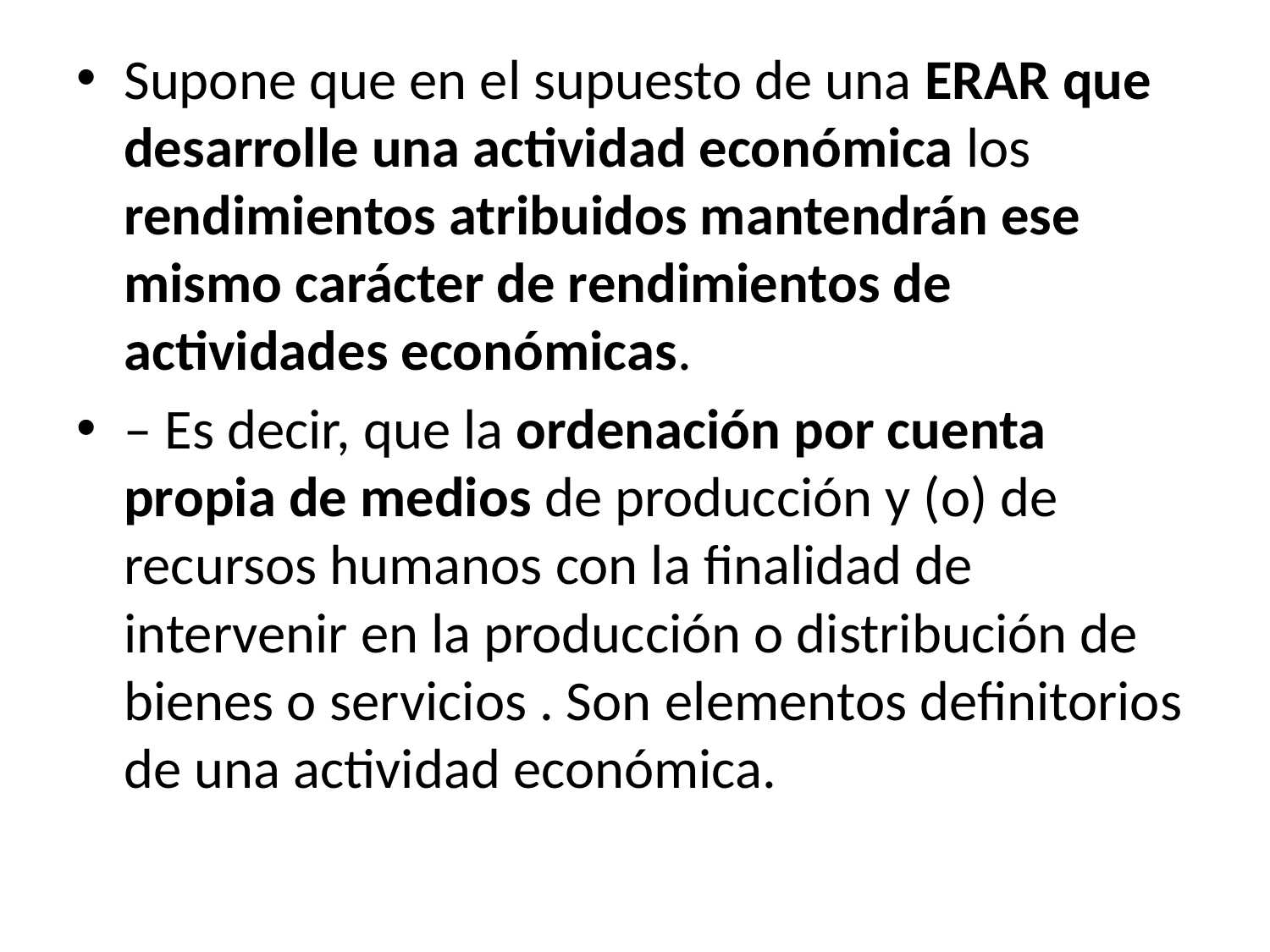

Supone que en el supuesto de una ERAR que desarrolle una actividad económica los rendimientos atribuidos mantendrán ese mismo carácter de rendimientos de actividades económicas.
– Es decir, que la ordenación por cuenta propia de medios de producción y (o) de recursos humanos con la finalidad de intervenir en la producción o distribución de bienes o servicios . Son elementos definitorios de una actividad económica.